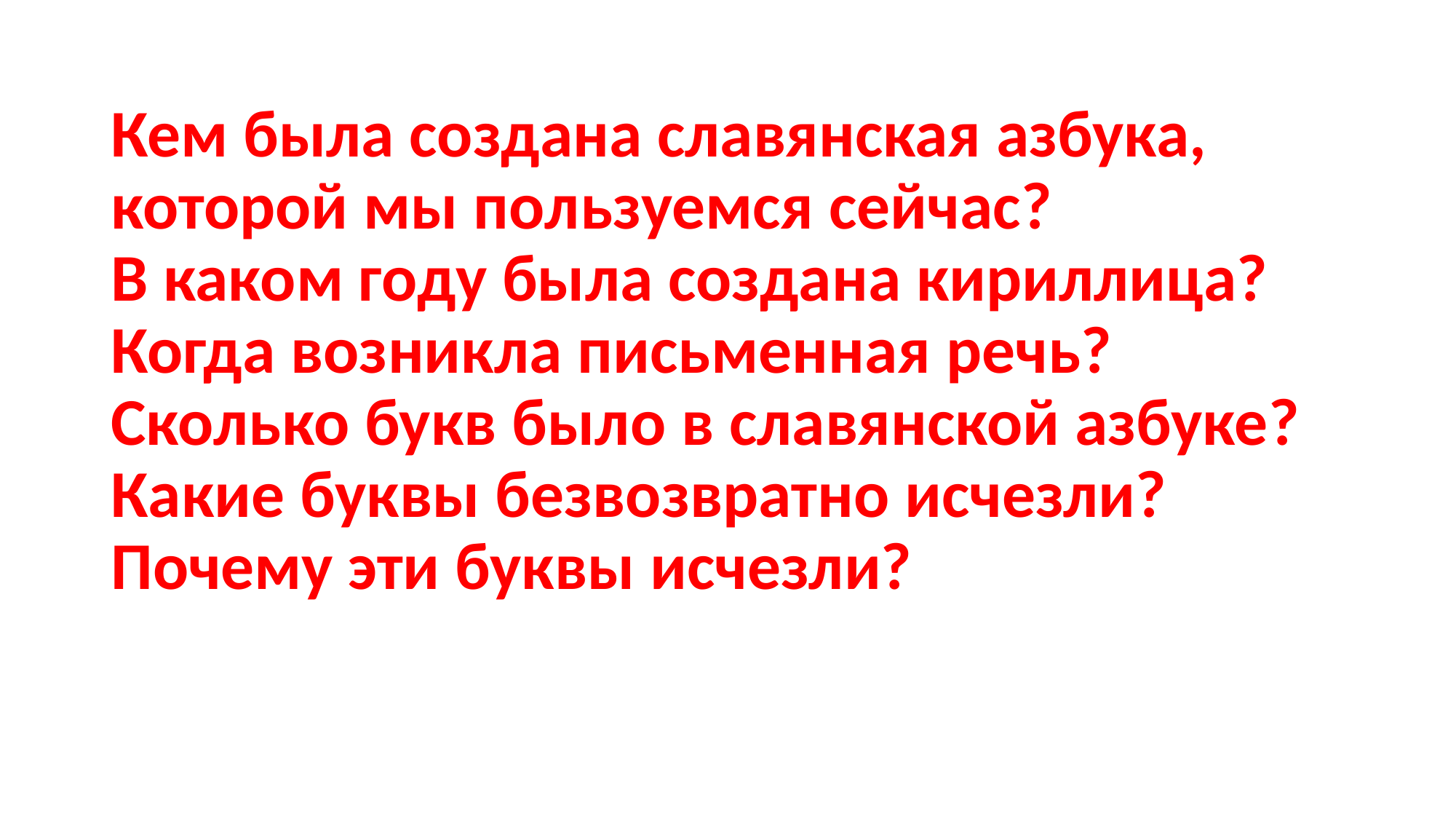

# Кем была создана славянская азбука, которой мы пользуемся сейчас? В каком году была создана кириллица? Когда возникла письменная речь? Сколько букв было в славянской азбуке? Какие буквы безвозвратно исчезли? Почему эти буквы исчезли?